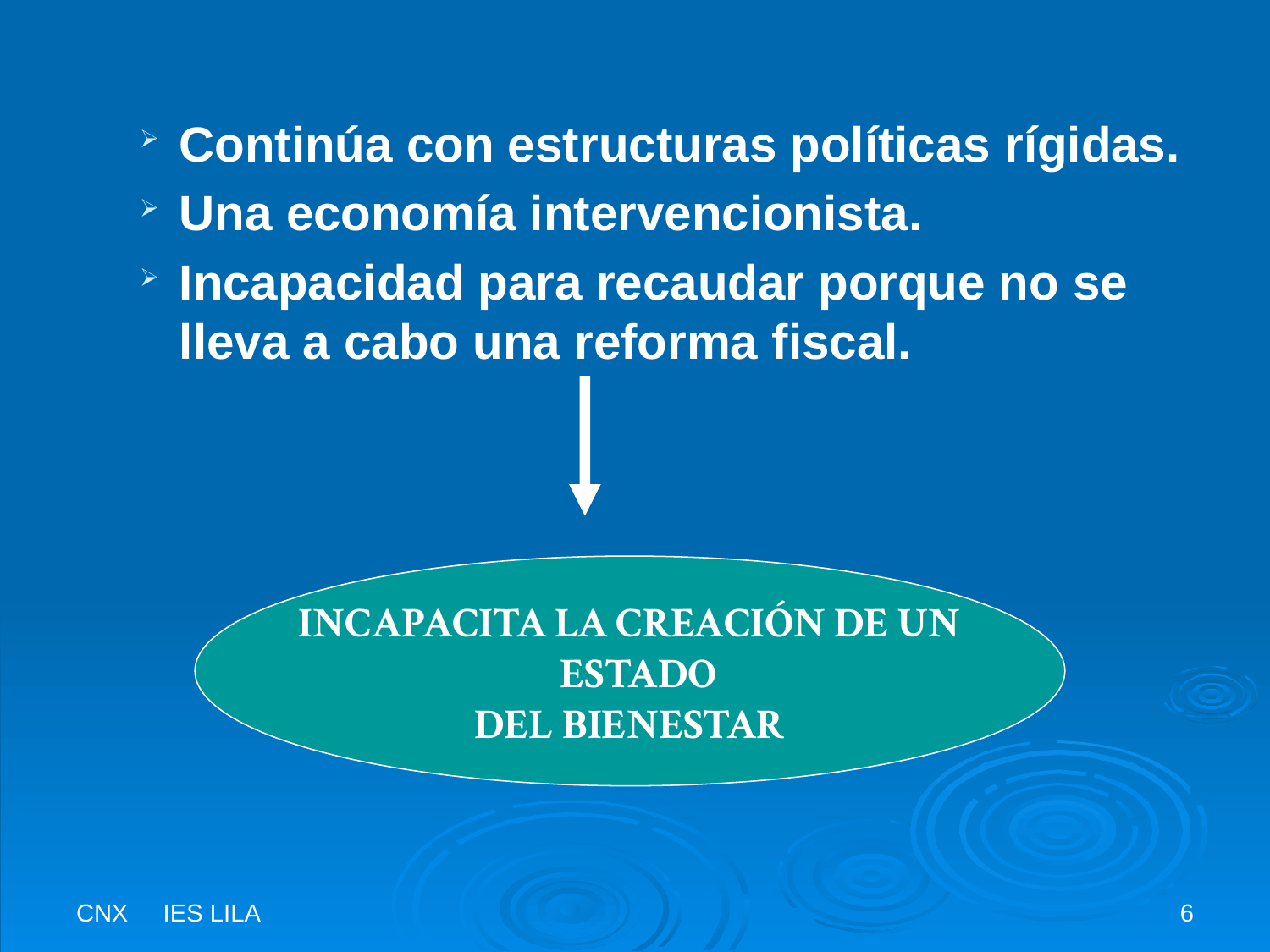

Continúa con estructuras políticas rígidas.
Una economía intervencionista.
Incapacidad para recaudar porque no se lleva a cabo una reforma fiscal.

INCAPACITA LA CREACIÓN DE UN
  ESTADO
DEL BIENESTAR
CNX     IES LILA
6